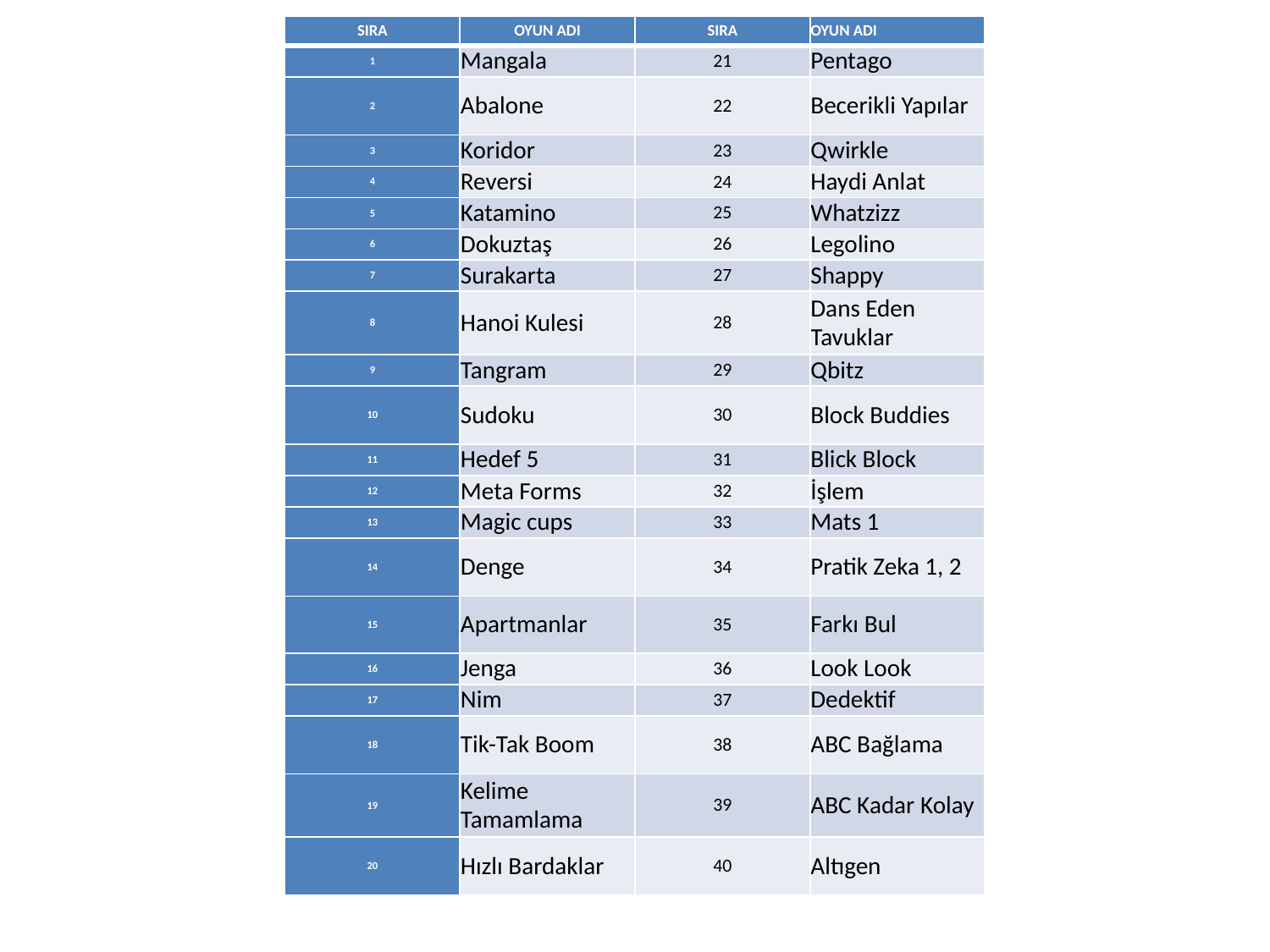

| SIRA | OYUN ADI | SIRA | OYUN ADI |
| --- | --- | --- | --- |
| 1 | Mangala | 21 | Pentago |
| 2 | Abalone | 22 | Becerikli Yapılar |
| 3 | Koridor | 23 | Qwirkle |
| 4 | Reversi | 24 | Haydi Anlat |
| 5 | Katamino | 25 | Whatzizz |
| 6 | Dokuztaş | 26 | Legolino |
| 7 | Surakarta | 27 | Shappy |
| 8 | Hanoi Kulesi | 28 | Dans Eden Tavuklar |
| 9 | Tangram | 29 | Qbitz |
| 10 | Sudoku | 30 | Block Buddies |
| 11 | Hedef 5 | 31 | Blick Block |
| 12 | Meta Forms | 32 | İşlem |
| 13 | Magic cups | 33 | Mats 1 |
| 14 | Denge | 34 | Pratik Zeka 1, 2 |
| 15 | Apartmanlar | 35 | Farkı Bul |
| 16 | Jenga | 36 | Look Look |
| 17 | Nim | 37 | Dedektif |
| 18 | Tik-Tak Boom | 38 | ABC Bağlama |
| 19 | Kelime Tamamlama | 39 | ABC Kadar Kolay |
| 20 | Hızlı Bardaklar | 40 | Altıgen |